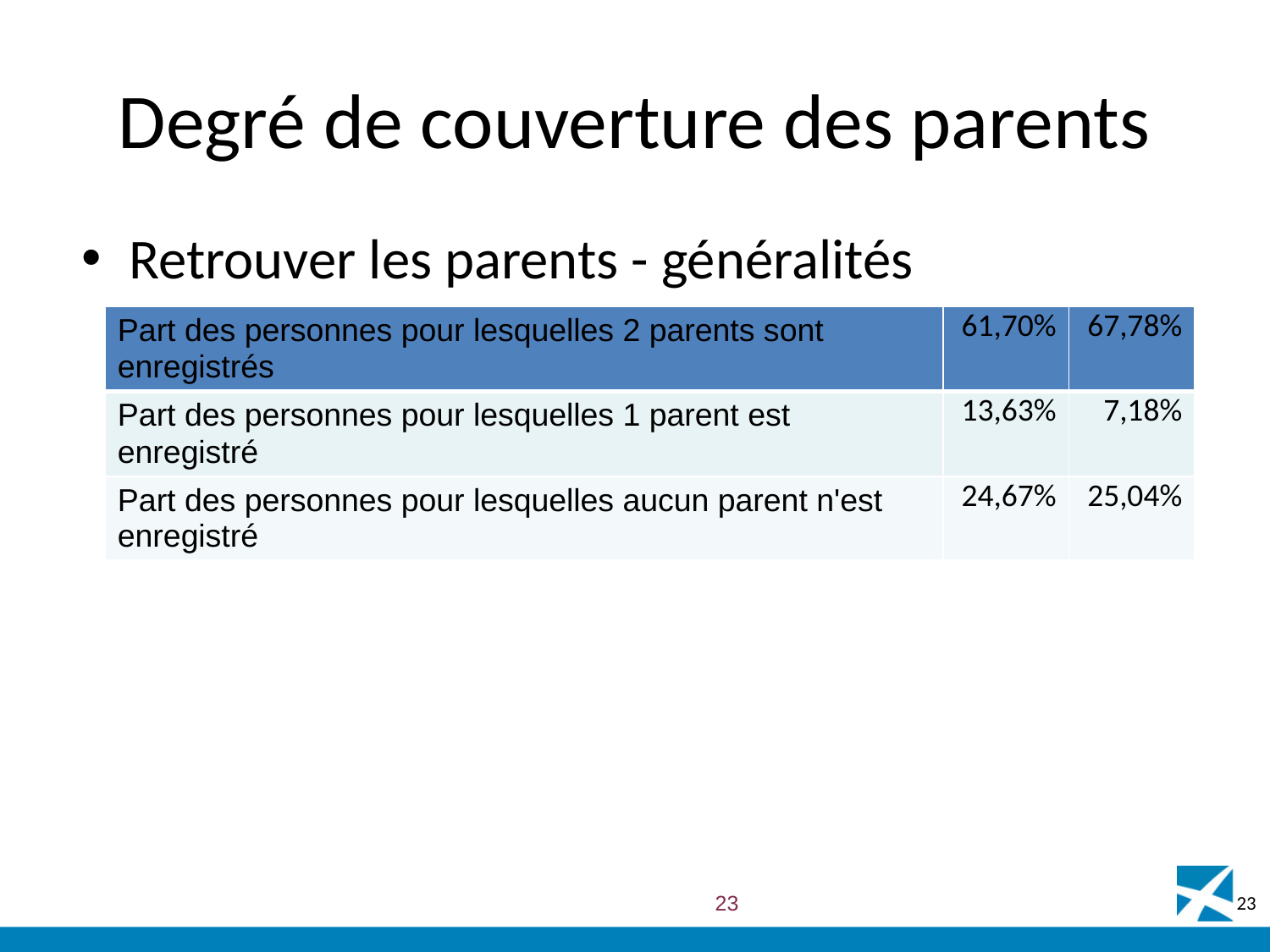

# Degré de couverture des parents
Retrouver les parents - généralités

| Part des personnes pour lesquelles 2 parents sont enregistrés | 61,70% | 67,78% |
| --- | --- | --- |
| Part des personnes pour lesquelles 1 parent est enregistré | 13,63% | 7,18% |
| Part des personnes pour lesquelles aucun parent n'est enregistré | 24,67% | 25,04% |
23